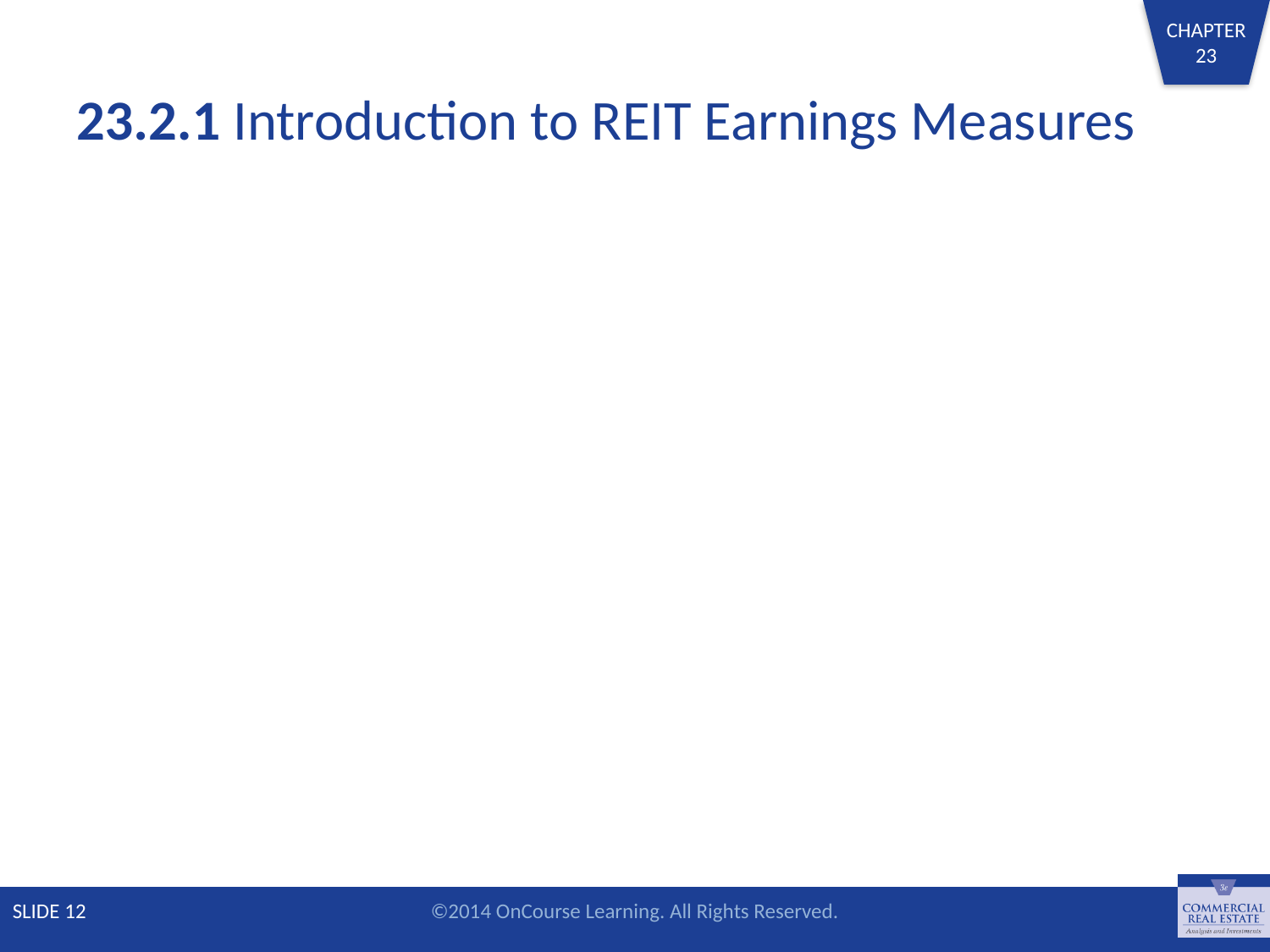

# 23.2.1 Introduction to REIT Earnings Measures

SLIDE 12